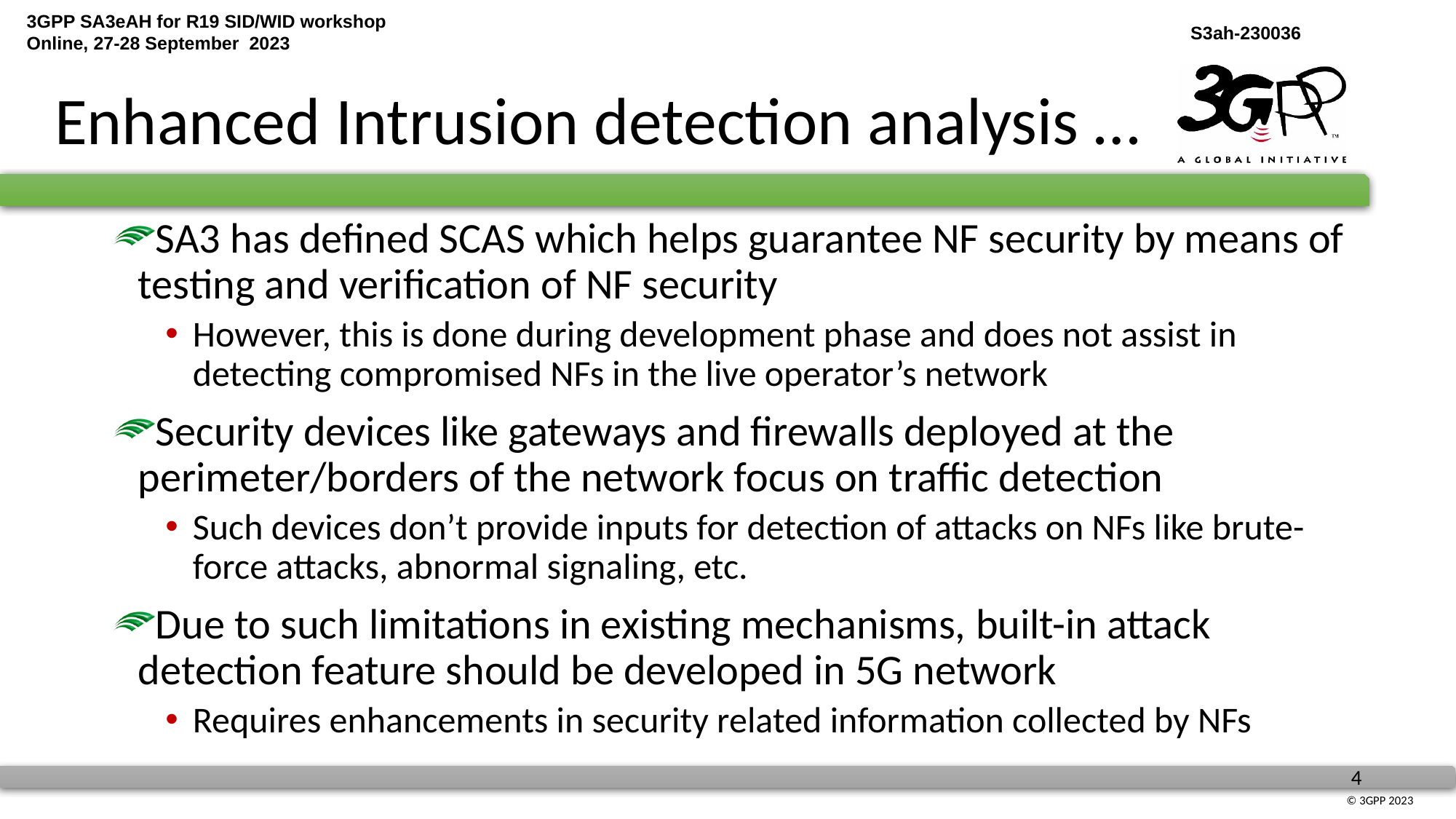

# Enhanced Intrusion detection analysis …
SA3 has defined SCAS which helps guarantee NF security by means of testing and verification of NF security
However, this is done during development phase and does not assist in detecting compromised NFs in the live operator’s network
Security devices like gateways and firewalls deployed at the perimeter/borders of the network focus on traffic detection
Such devices don’t provide inputs for detection of attacks on NFs like brute-force attacks, abnormal signaling, etc.
Due to such limitations in existing mechanisms, built-in attack detection feature should be developed in 5G network
Requires enhancements in security related information collected by NFs